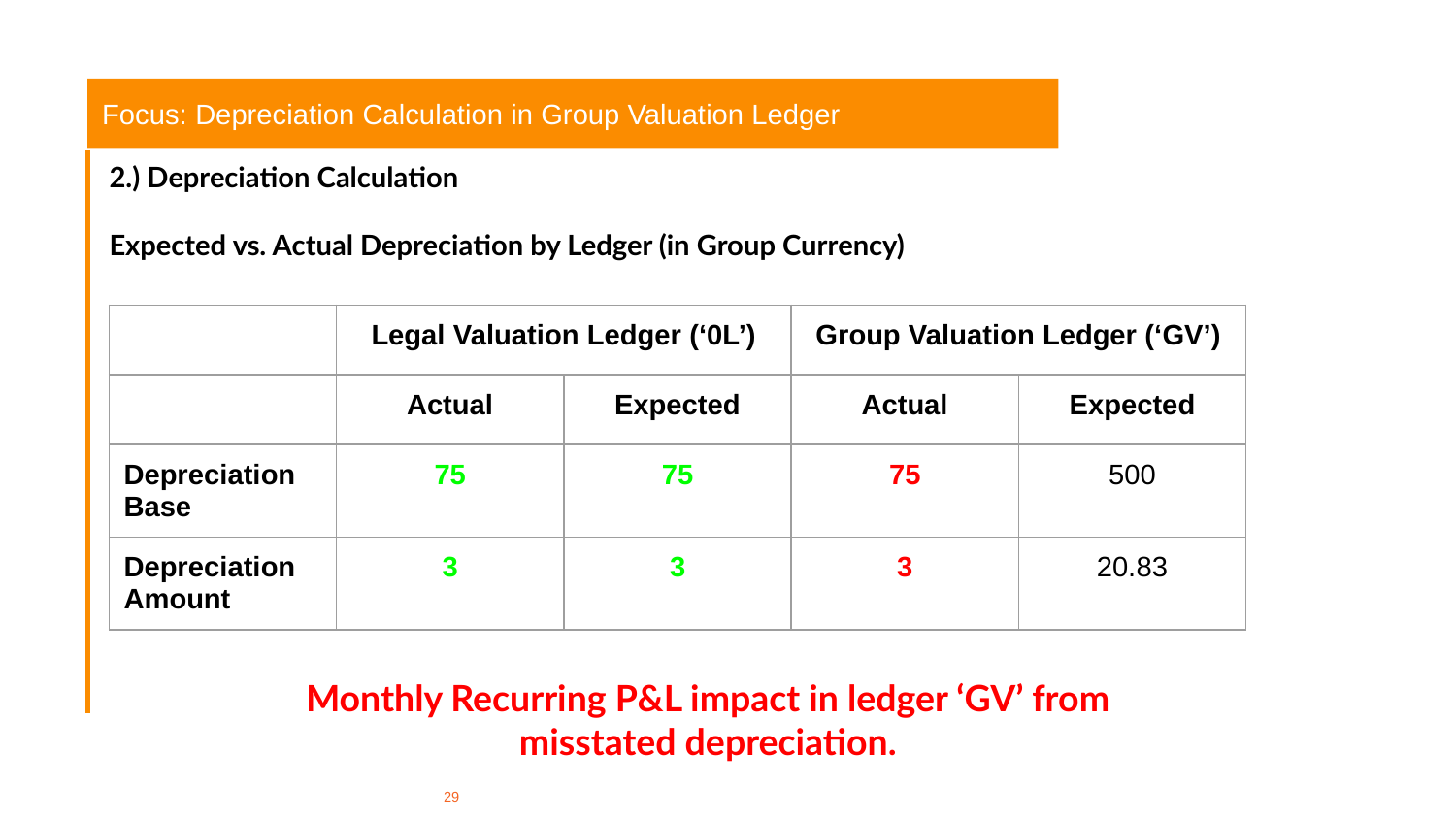

Focus: Depreciation Calculation in Group Valuation Ledger
# 2.) Depreciation Calculation

Expected vs. Actual Depreciation by Ledger (in Group Currency)

|  | Legal Valuation Ledger (‘0L’) |  | Group Valuation Ledger (‘GV’) |  |
| --- | --- | --- | --- | --- |
|  | Actual | Expected | Actual | Expected |
| Depreciation Base | 75 | 75 | 75 | 500 |
| Depreciation Amount | 3 | 3 | 3 | 20.83 |
Monthly Recurring P&L impact in ledger ‘GV’ from misstated depreciation.
29